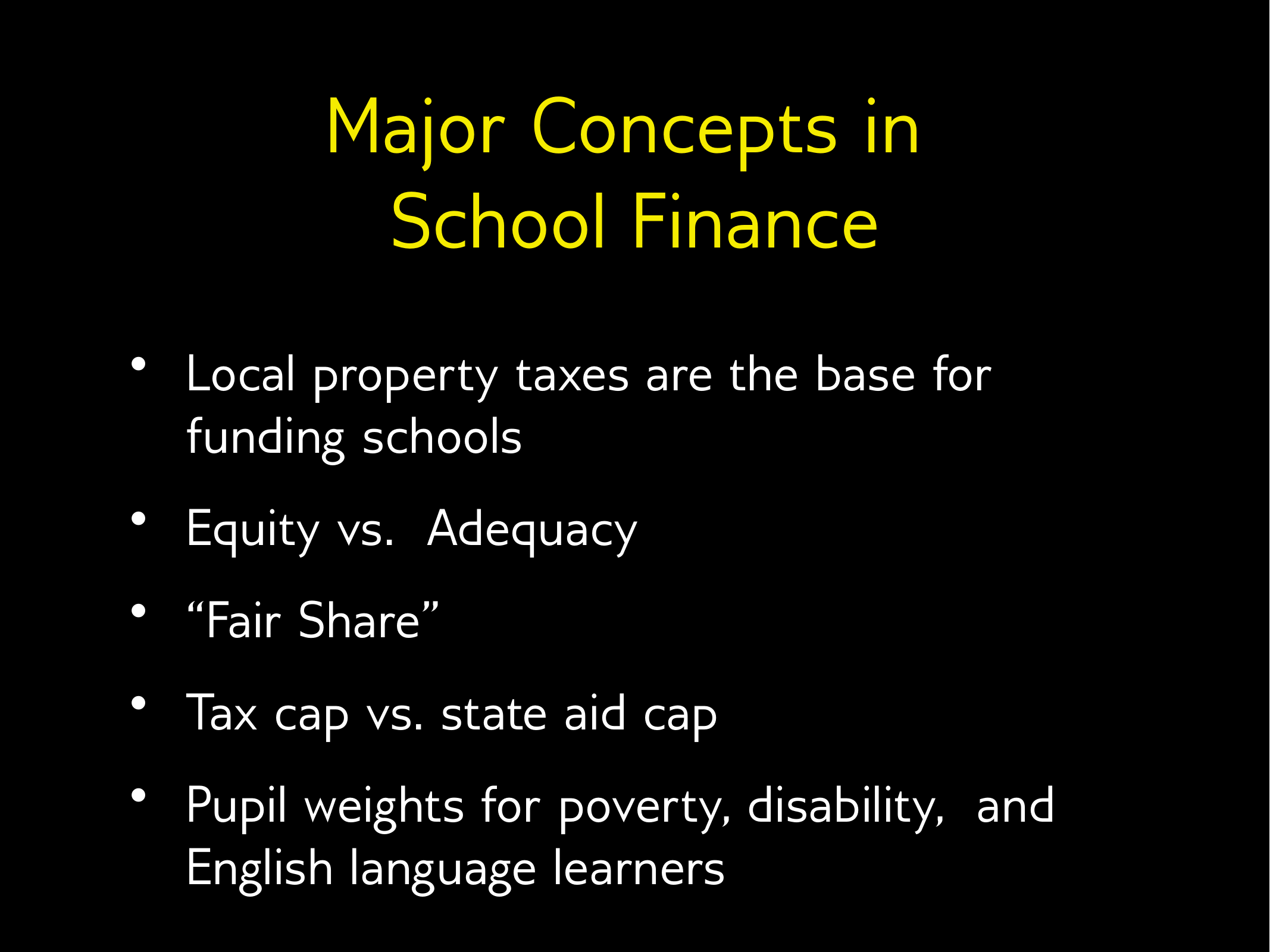

# Major Concepts in
School Finance
Local property taxes are the base for funding schools
Equity vs.  Adequacy
“Fair Share”
Tax cap vs. state aid cap
Pupil weights for poverty, disability,  and English language learners